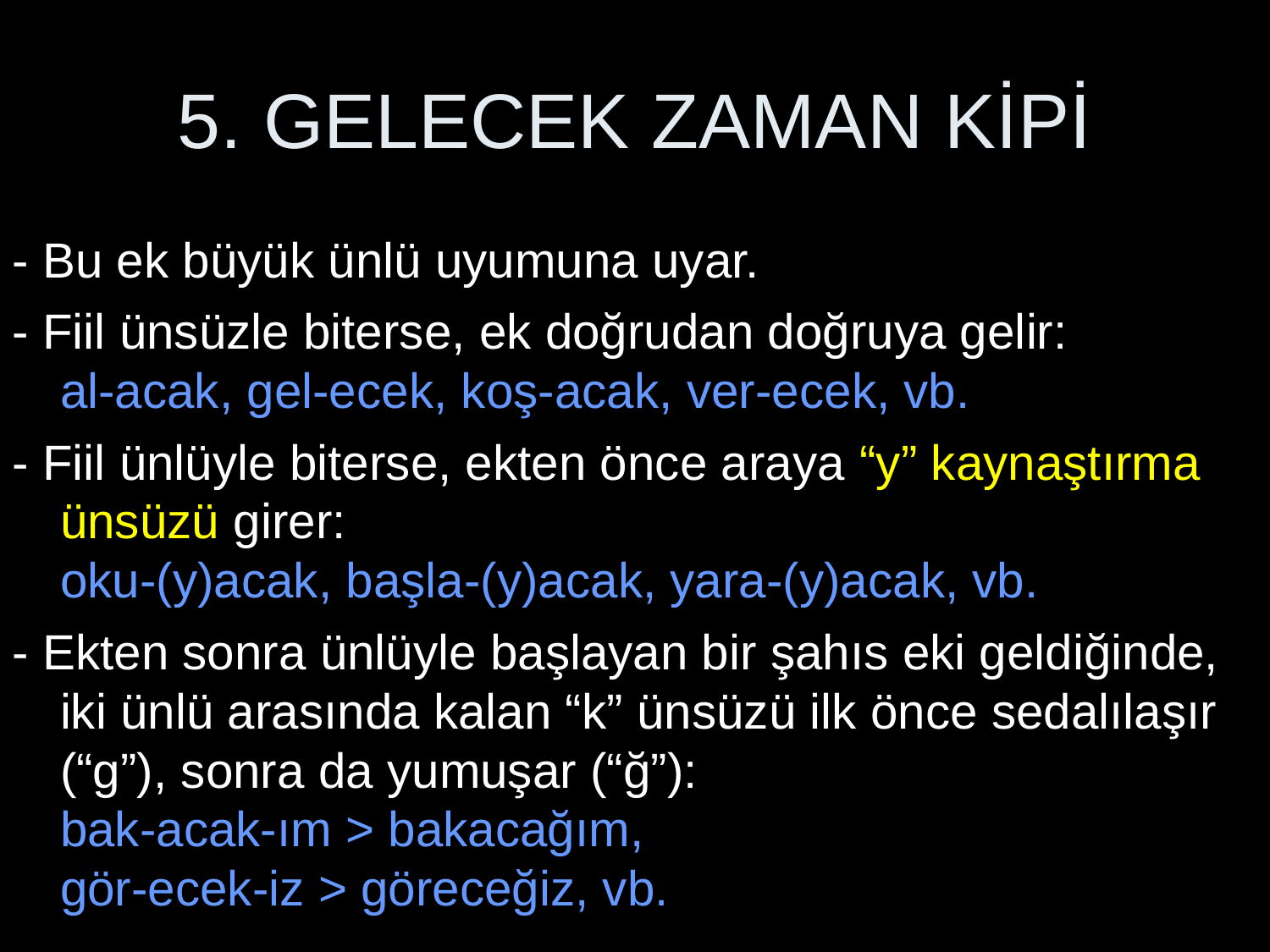

# 5. GELECEK ZAMAN KİPİ
- Bu ek büyük ünlü uyumuna uyar.
- Fiil ünsüzle biterse, ek doğrudan doğruya gelir:
al-acak, gel-ecek, koş-acak, ver-ecek, vb.
- Fiil ünlüyle biterse, ekten önce araya “y” kaynaştırma ünsüzü girer:
oku-(y)acak, başla-(y)acak, yara-(y)acak, vb.
- Ekten sonra ünlüyle başlayan bir şahıs eki geldiğinde, iki ünlü arasında kalan “k” ünsüzü ilk önce sedalılaşır (“g”), sonra da yumuşar (“ğ”):
bak-acak-ım > bakacağım,
gör-ecek-iz > göreceğiz, vb.